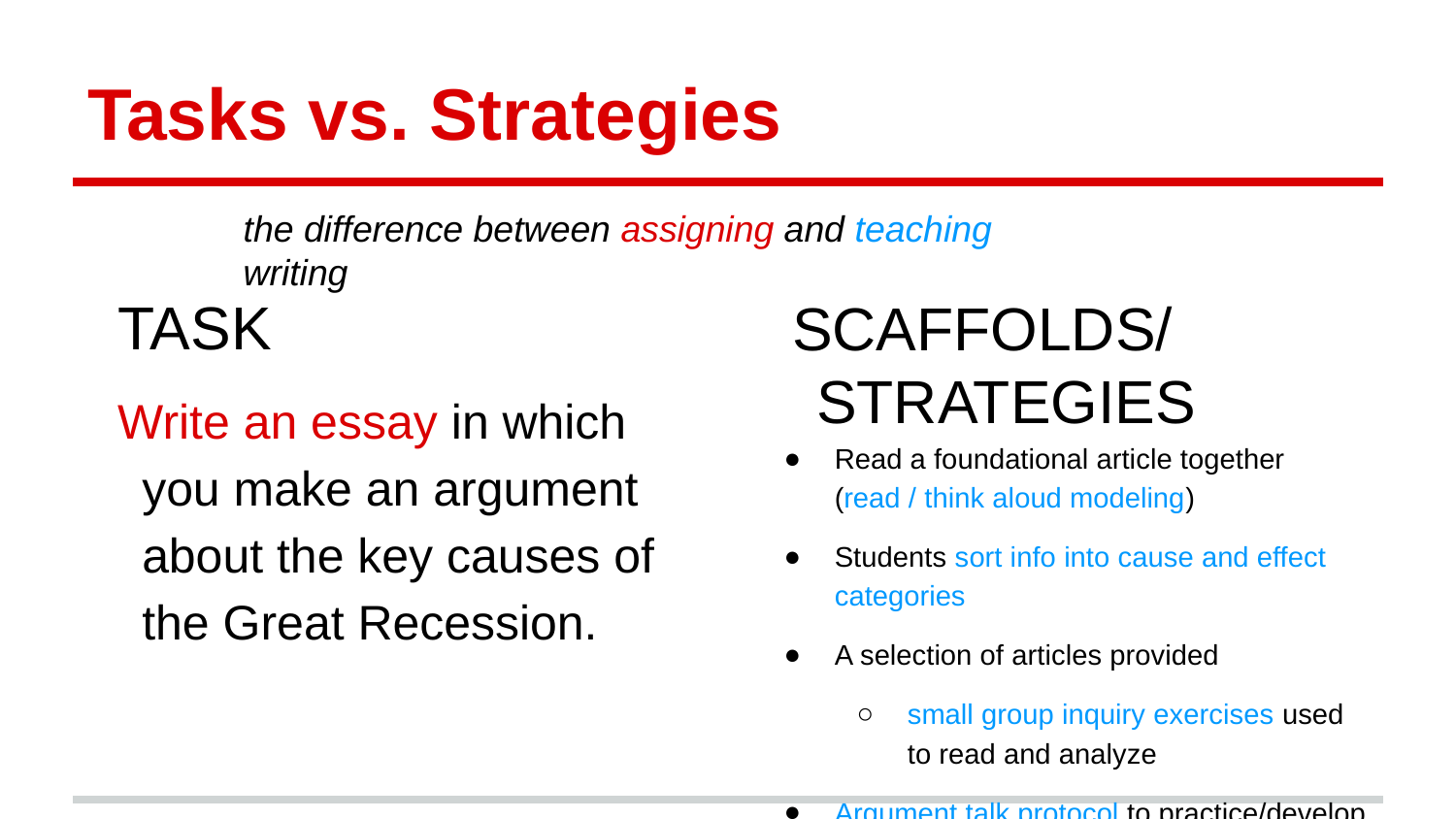

# Tasks vs. Strategies

TASK
Write an essay in which you make an argument about the key causes of the Great Recession.

the difference between assigning and teaching writing

SCAFFOLDS/
STRATEGIES
Read a foundational article together (read / think aloud modeling)
Students sort info into cause and effect categories
A selection of articles provided
small group inquiry exercises used to read and analyze
Argument talk protocol to practice/develop claim and evidence